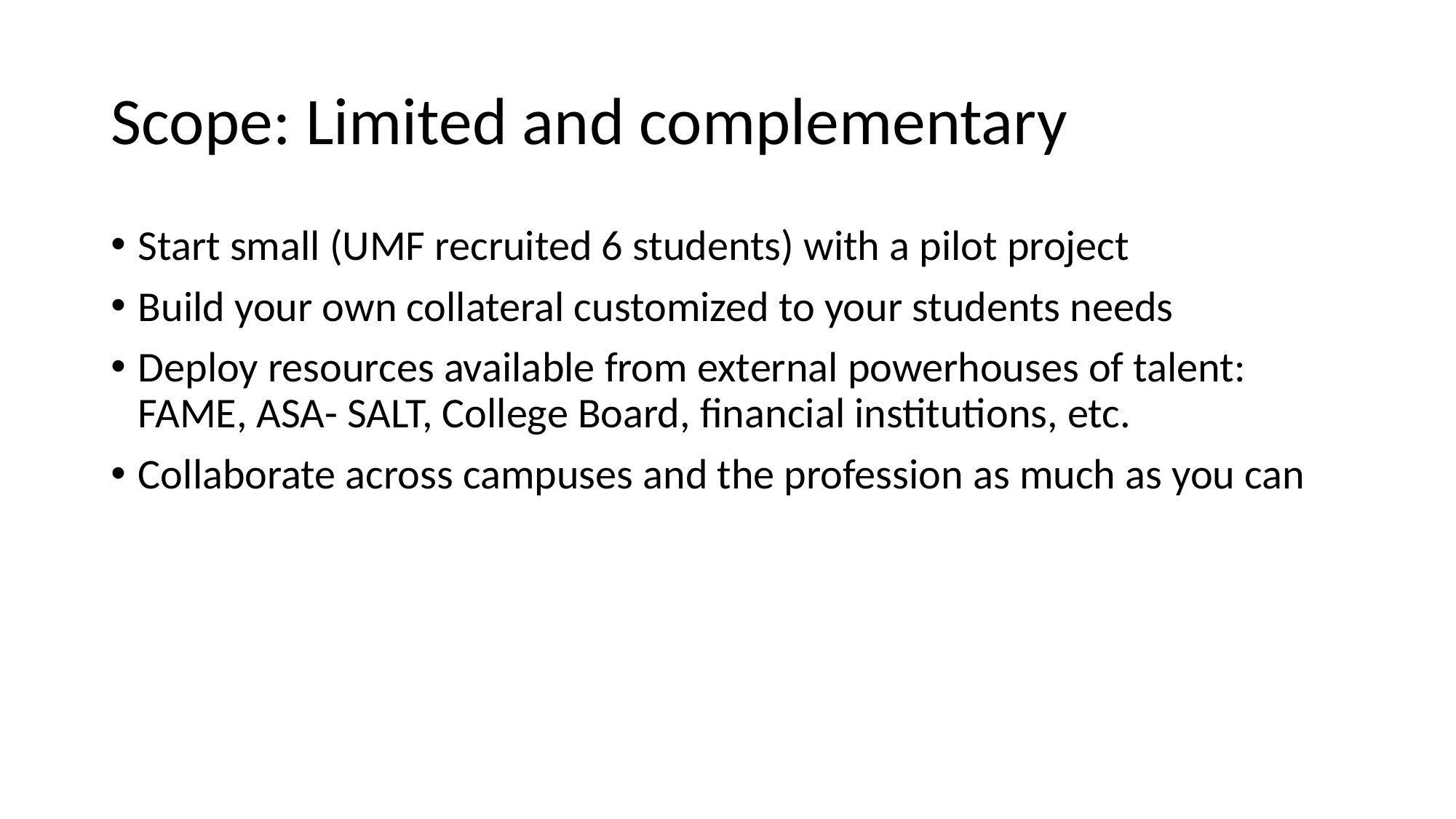

# Scope: Limited and complementary
Start small (UMF recruited 6 students) with a pilot project
Build your own collateral customized to your students needs
Deploy resources available from external powerhouses of talent: FAME, ASA- SALT, College Board, financial institutions, etc.
Collaborate across campuses and the profession as much as you can